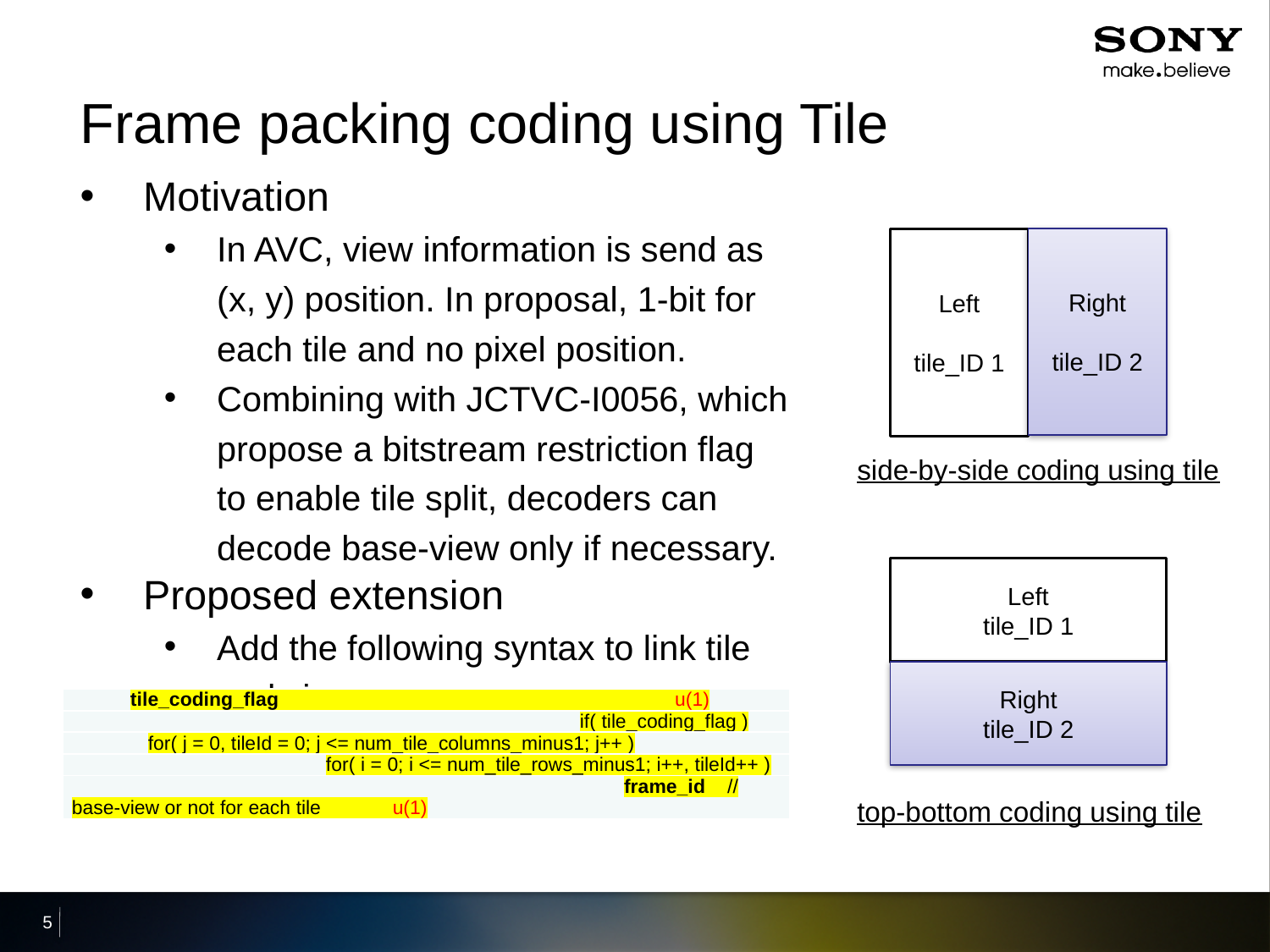

# Frame packing coding using Tile
Motivation
In AVC, view information is send as (x, y) position. In proposal, 1-bit for each tile and no pixel position.
Combining with JCTVC-I0056, which propose a bitstream restriction flag to enable tile split, decoders can decode base-view only if necessary.
Proposed extension
Add the following syntax to link tile and view

Right

tile_ID 2
Left

tile_ID 1
side-by-side coding using tile
Left
tile_ID 1
Right
tile_ID 2
| tile\_coding\_flag u(1) |
| --- |
| if( tile\_coding\_flag ) |
| for( j = 0, tileId = 0; j <= num\_tile\_columns\_minus1; j++ ) |
| for( i = 0; i <= num\_tile\_rows\_minus1; i++, tileId++ ) |
| frame\_id // base-view or not for each tile u(1) |
top-bottom coding using tile
5